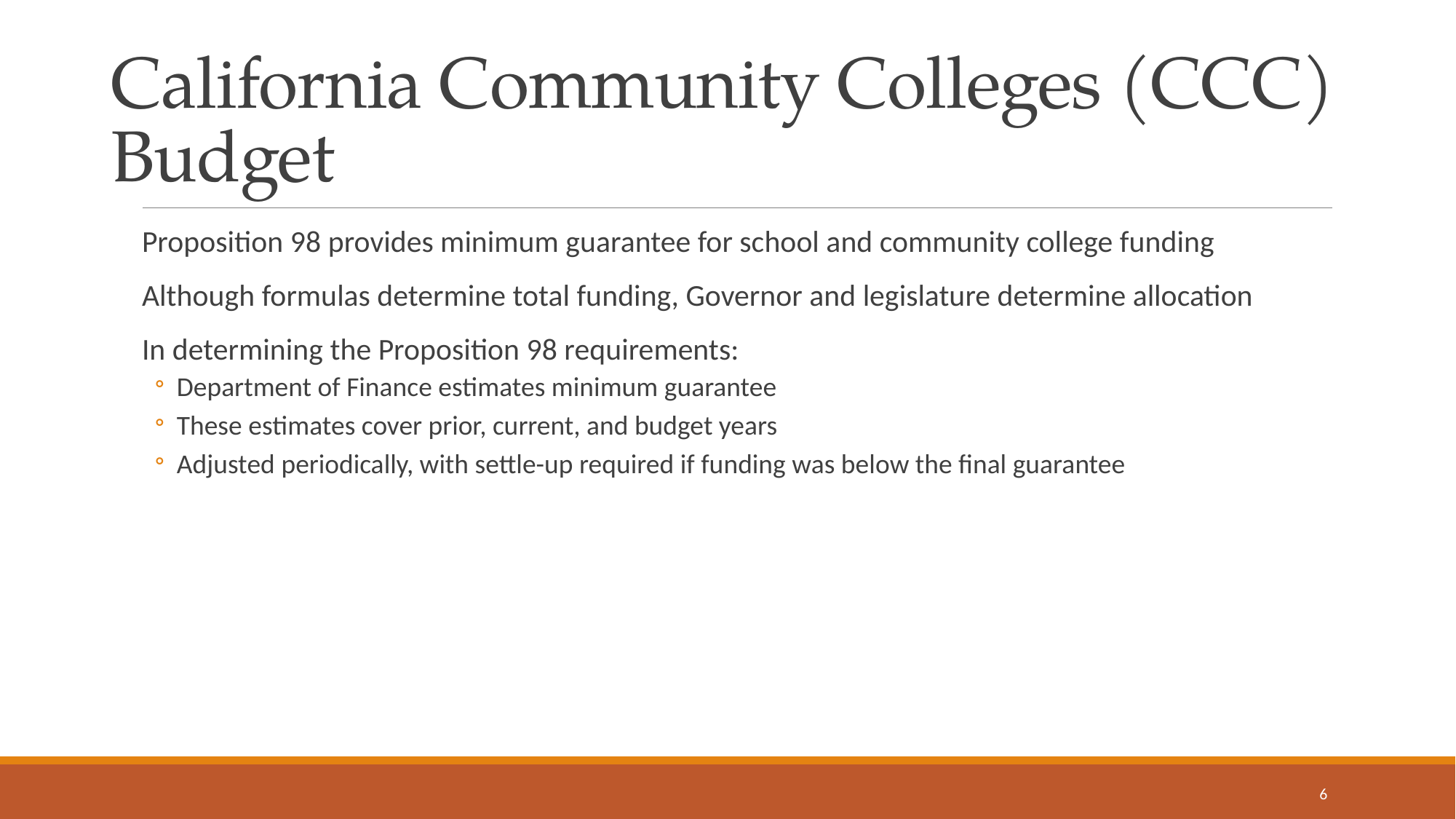

# California Community Colleges (CCC) Budget
Proposition 98 provides minimum guarantee for school and community college funding
Although formulas determine total funding, Governor and legislature determine allocation
In determining the Proposition 98 requirements:
Department of Finance estimates minimum guarantee
These estimates cover prior, current, and budget years
Adjusted periodically, with settle-up required if funding was below the final guarantee
6